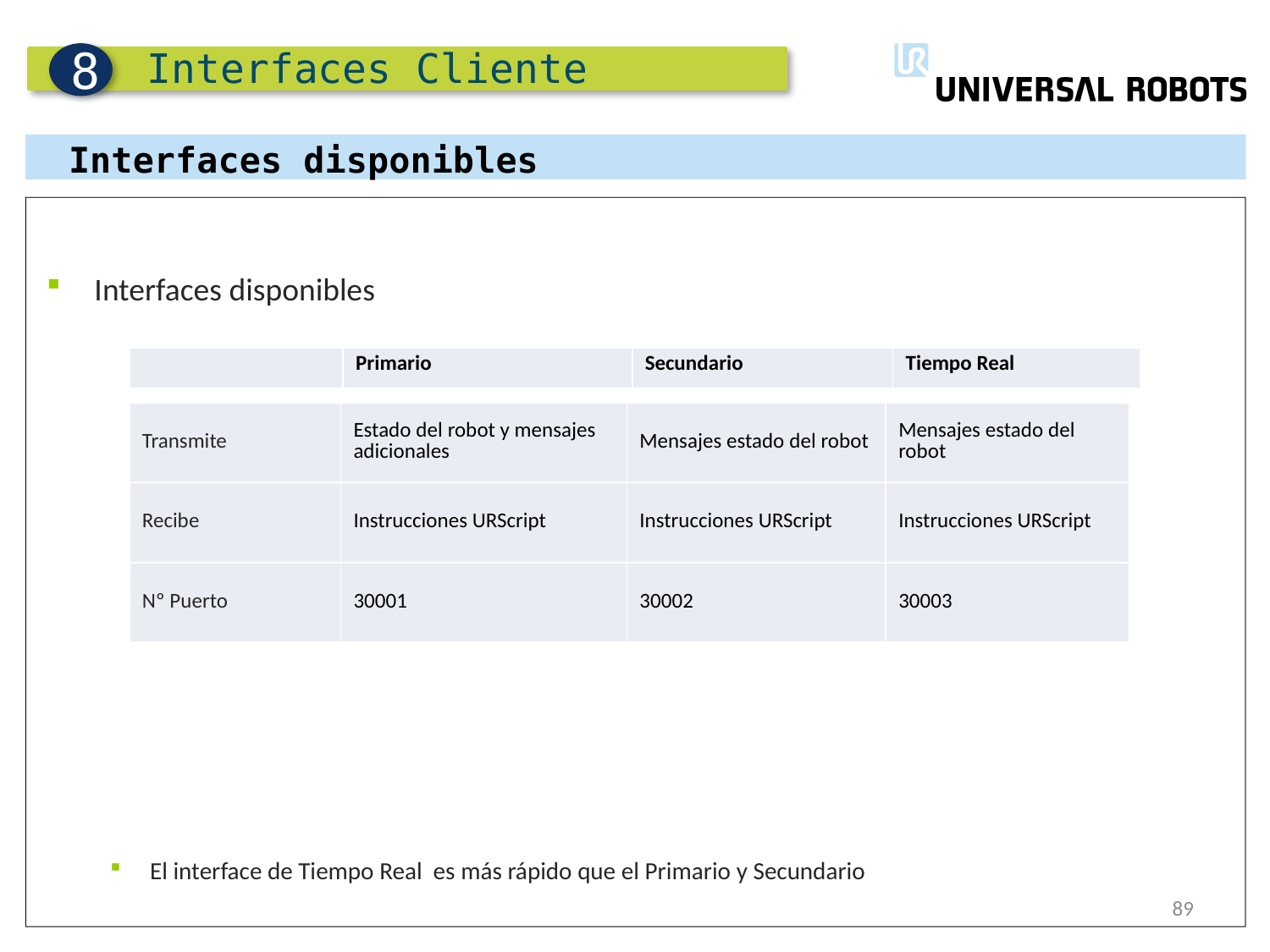

Interfaces Cliente

8
Interfaces disponibles

Interfaces disponibles

El interface de Tiempo Real  es más rápido que el Primario y Secundario

|  | Primario | Secundario | Tiempo Real |
| --- | --- | --- | --- |
| Transmite | Estado del robot y mensajes adicionales | Mensajes estado del robot | Mensajes estado del robot |
| --- | --- | --- | --- |
| Recibe | Instrucciones URScript | Instrucciones URScript | Instrucciones URScript |
| Nº Puerto | 30001 | 30002 | 30003 |
89